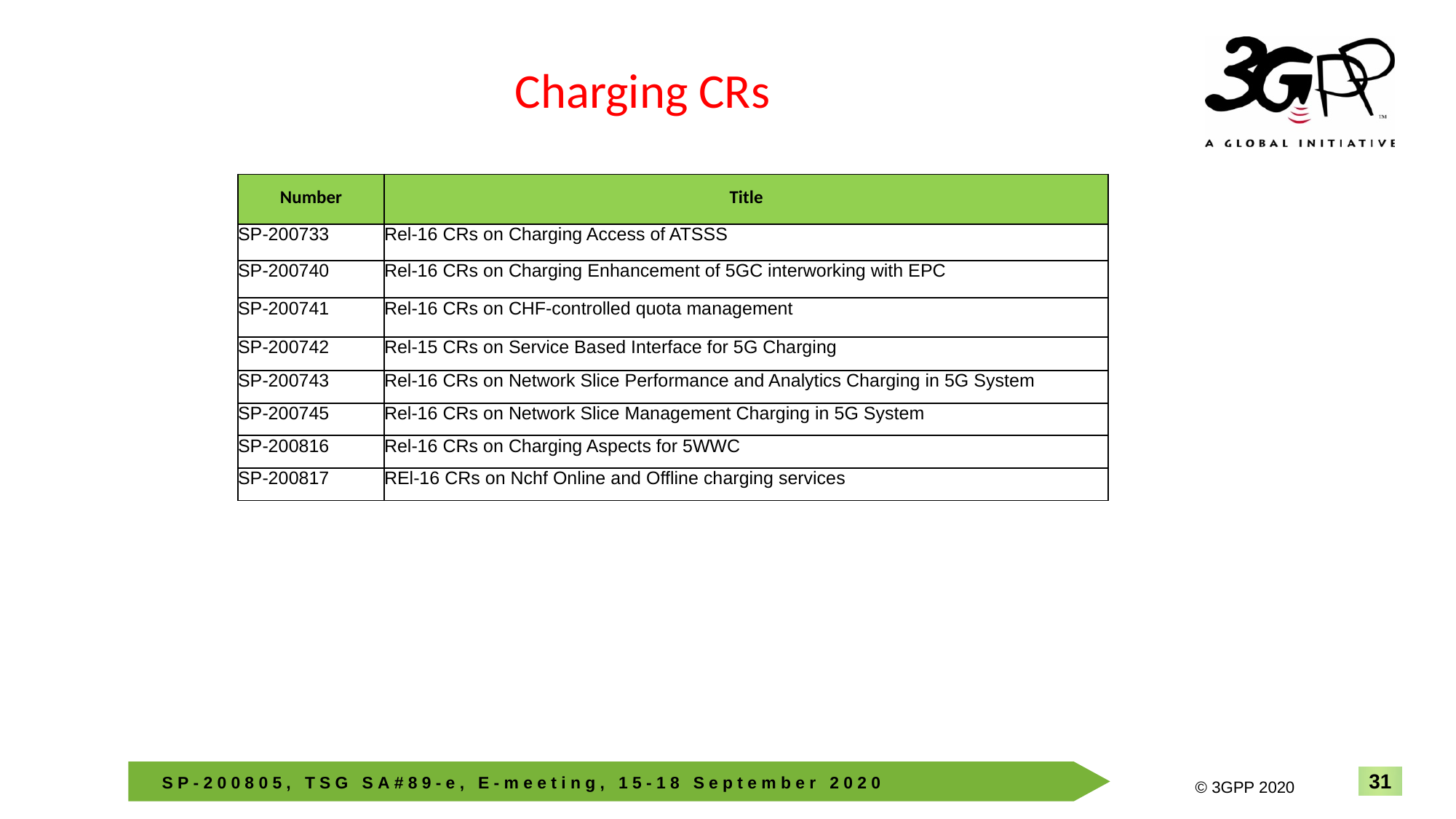

Charging CRs

| Number | Title |
| --- | --- |
| SP-200733 | Rel-16 CRs on Charging Access of ATSSS |
| SP-200740 | Rel-16 CRs on Charging Enhancement of 5GC interworking with EPC |
| SP-200741 | Rel-16 CRs on CHF-controlled quota management |
| SP-200742 | Rel-15 CRs on Service Based Interface for 5G Charging |
| SP-200743 | Rel-16 CRs on Network Slice Performance and Analytics Charging in 5G System |
| SP-200745 | Rel-16 CRs on Network Slice Management Charging in 5G System |
| SP-200816 | Rel-16 CRs on Charging Aspects for 5WWC |
| SP-200817 | REl-16 CRs on Nchf Online and Offline charging services |